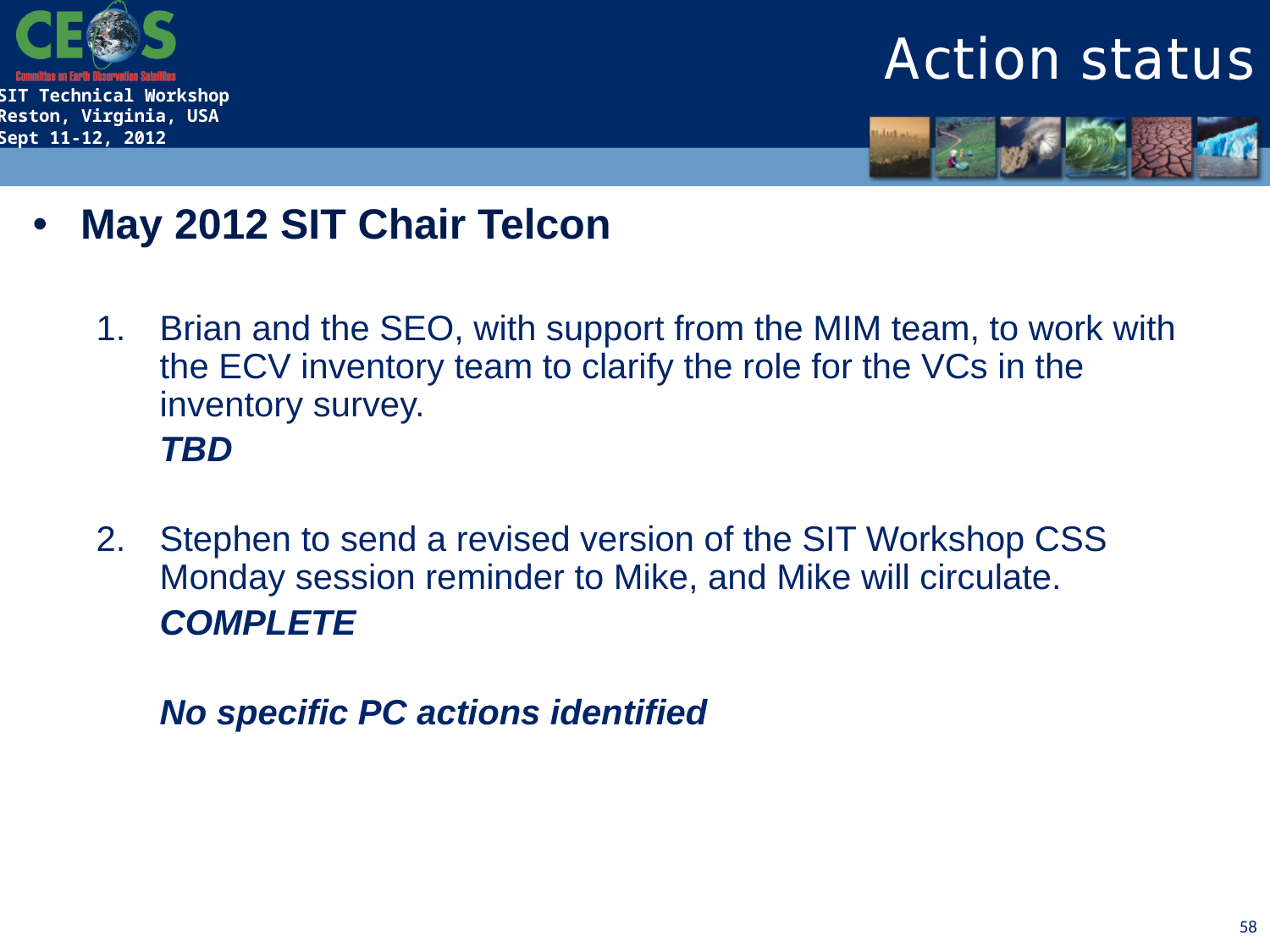

Action status
May 2012 SIT Chair Telcon

Brian and the SEO, with support from the MIM team, to work with the ECV inventory team to clarify the role for the VCs in the inventory survey.
TBD

Stephen to send a revised version of the SIT Workshop CSS Monday session reminder to Mike, and Mike will circulate.
COMPLETE

No specific PC actions identified
58